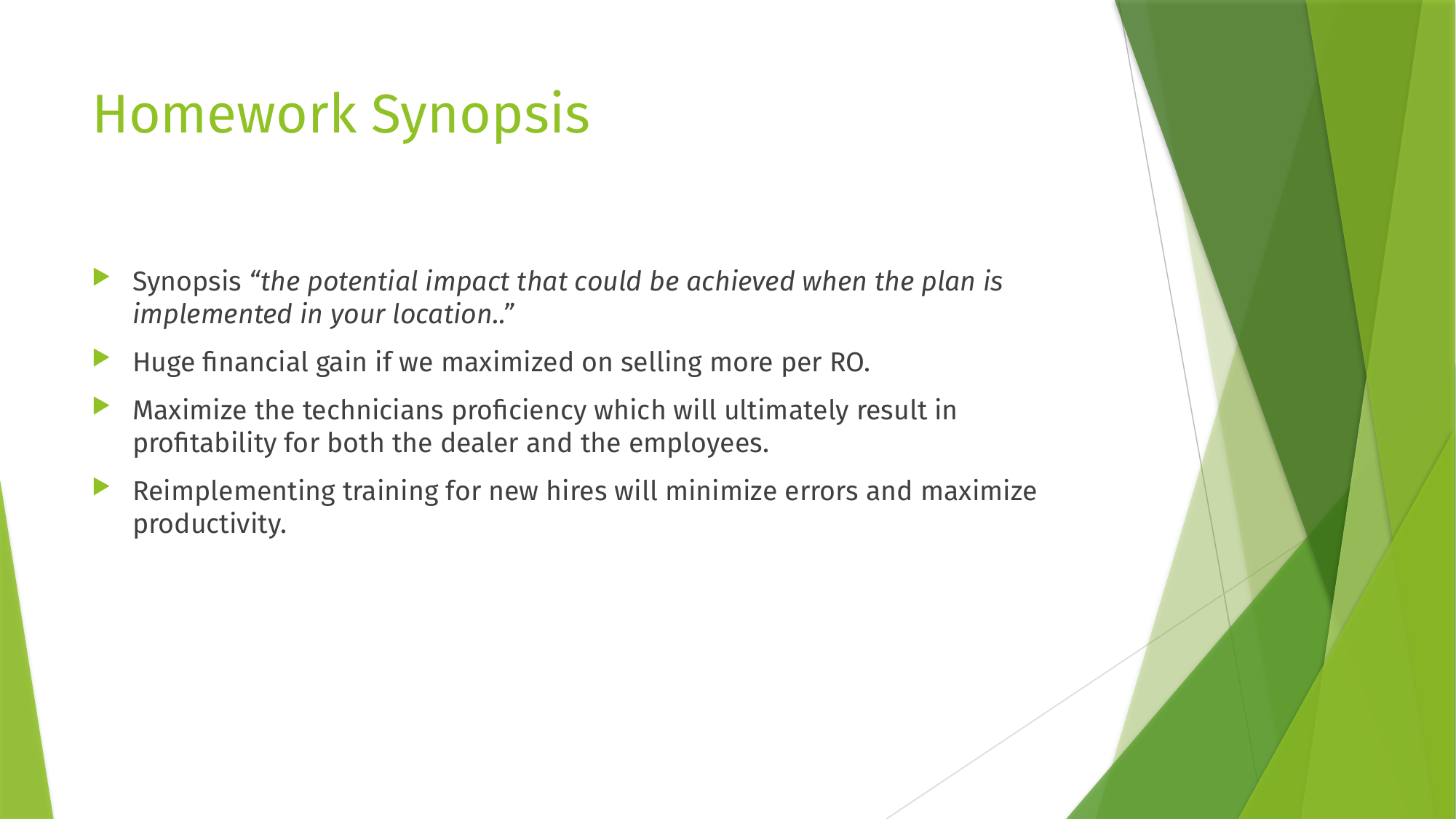

# Homework Synopsis
Synopsis “the potential impact that could be achieved when the plan is implemented in your location..”
Huge financial gain if we maximized on selling more per RO.
Maximize the technicians proficiency which will ultimately result in profitability for both the dealer and the employees.
Reimplementing training for new hires will minimize errors and maximize productivity.